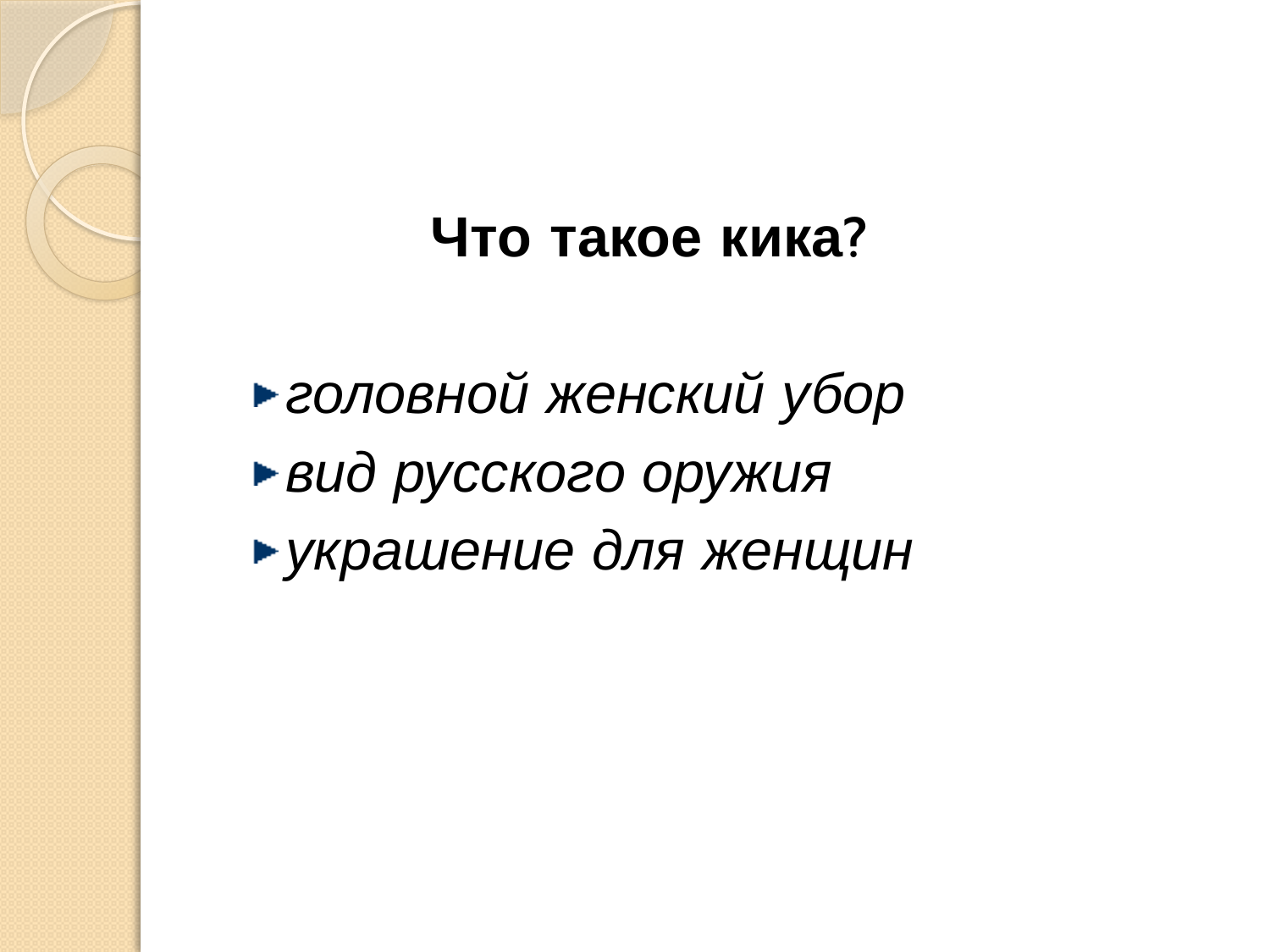

Что такое кика?

головной женский убор
вид русского оружия
украшение для женщин